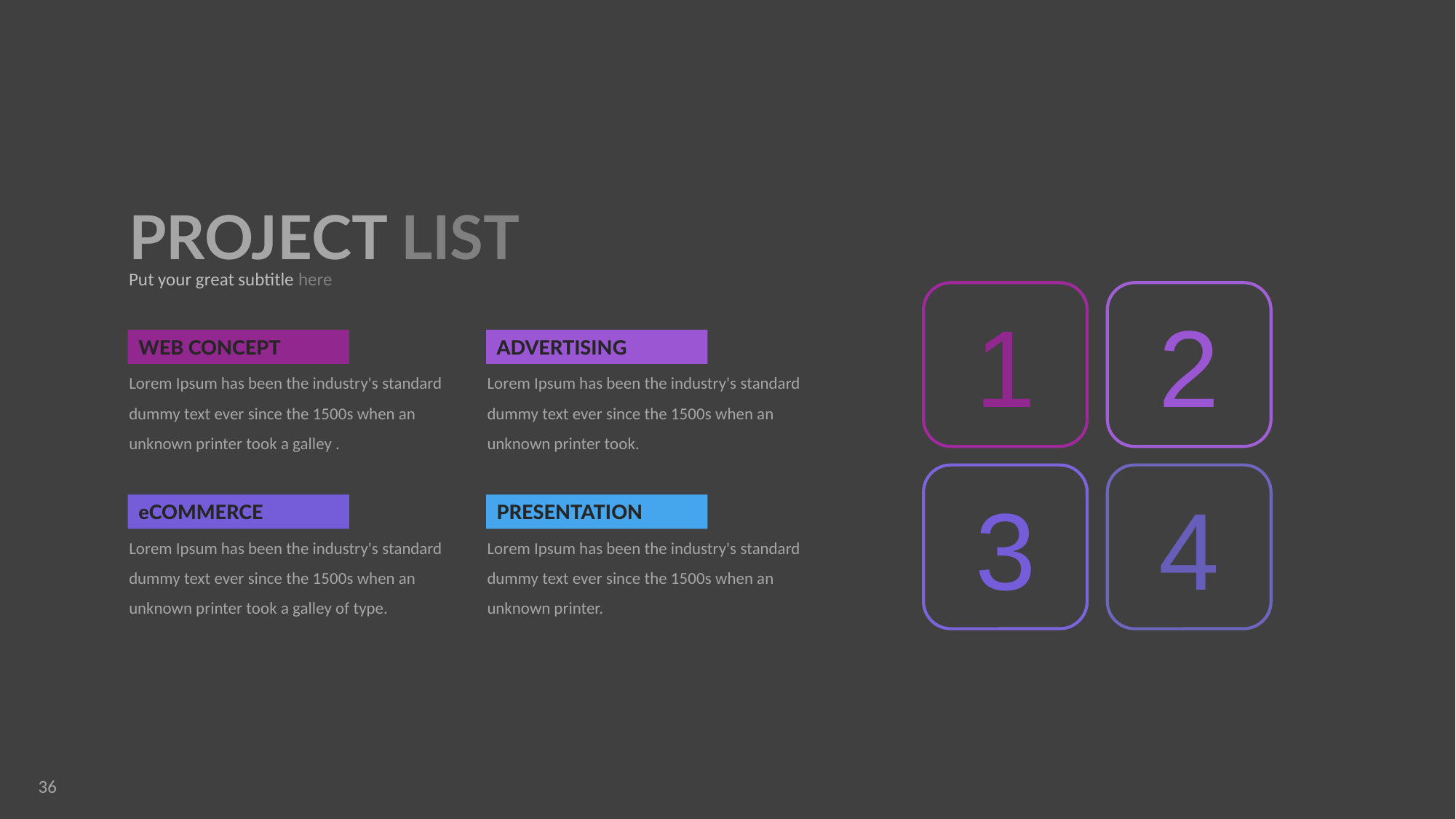

PROJECT LIST
Put your great subtitle here

2
1
WEB CONCEPT
ADVERTISING
Lorem Ipsum has been the industry's standard dummy text ever since the 1500s when an unknown printer took a galley .
Lorem Ipsum has been the industry's standard dummy text ever since the 1500s when an unknown printer took.

3
4
eCOMMERCE
PRESENTATION
Lorem Ipsum has been the industry's standard dummy text ever since the 1500s when an unknown printer took a galley of type.
Lorem Ipsum has been the industry's standard dummy text ever since the 1500s when an unknown printer.
36